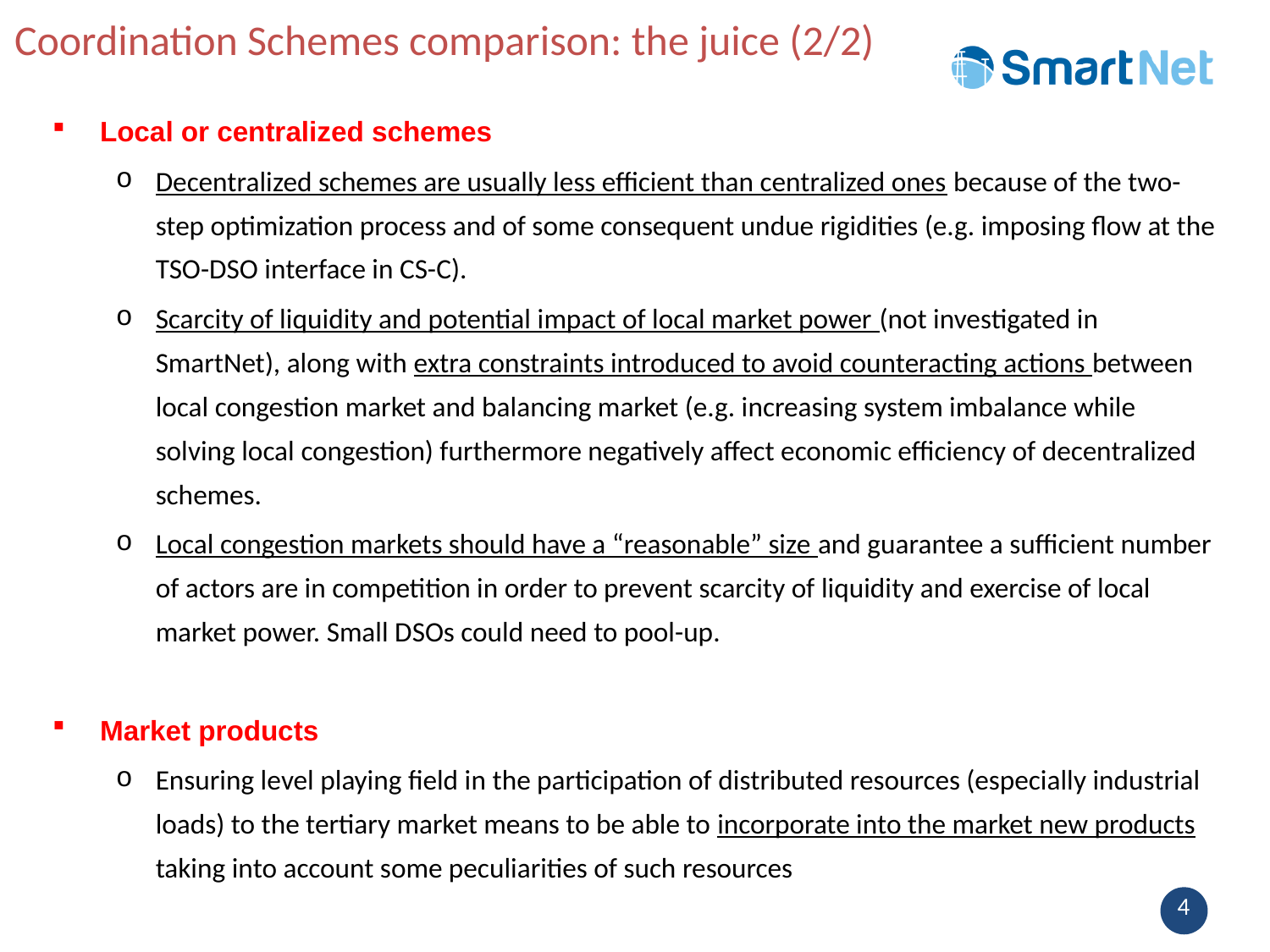

# Coordination Schemes comparison: the juice (2/2)
Local or centralized schemes
Decentralized schemes are usually less efficient than centralized ones because of the two-step optimization process and of some consequent undue rigidities (e.g. imposing flow at the TSO-DSO interface in CS-C).
Scarcity of liquidity and potential impact of local market power (not investigated in SmartNet), along with extra constraints introduced to avoid counteracting actions between local congestion market and balancing market (e.g. increasing system imbalance while solving local congestion) furthermore negatively affect economic efficiency of decentralized schemes.
Local congestion markets should have a “reasonable” size and guarantee a sufficient number of actors are in competition in order to prevent scarcity of liquidity and exercise of local market power. Small DSOs could need to pool-up.

Market products
Ensuring level playing field in the participation of distributed resources (especially industrial loads) to the tertiary market means to be able to incorporate into the market new products taking into account some peculiarities of such resources
4